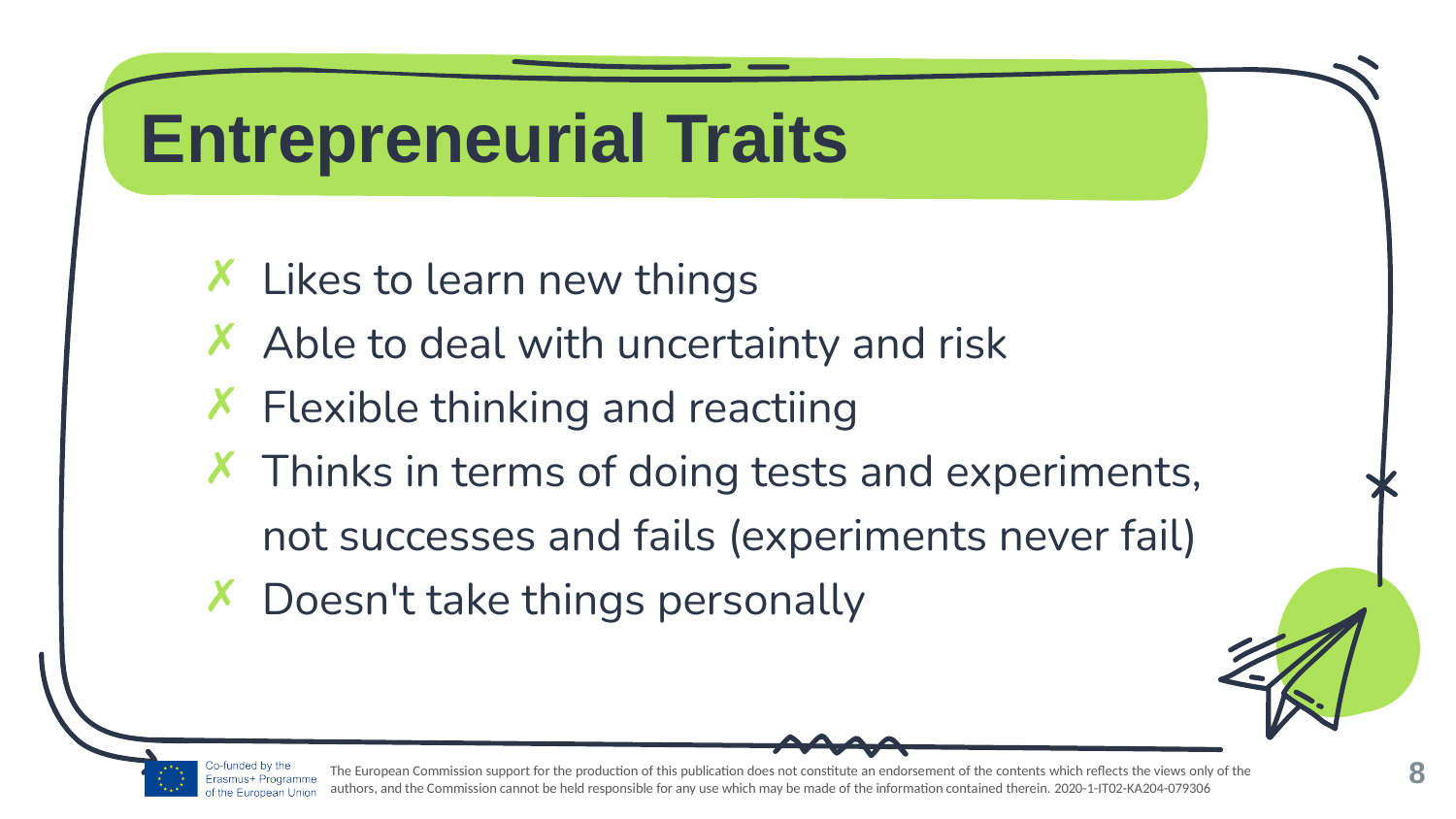

# Entrepreneurial Traits
Likes to learn new things
Able to deal with uncertainty and risk
Flexible thinking and reactiing
Thinks in terms of doing tests and experiments, not successes and fails (experiments never fail)
Doesn't take things personally

8